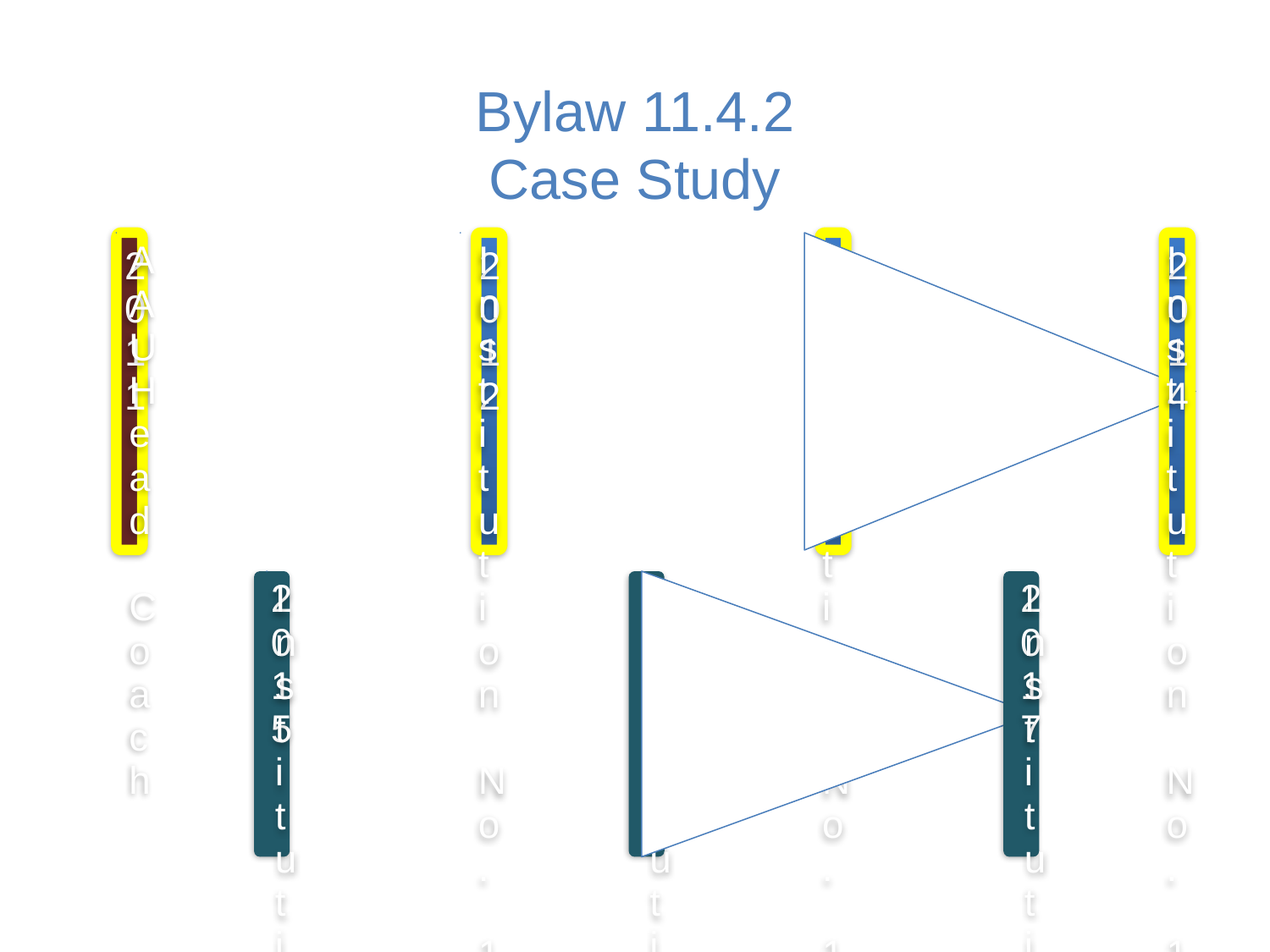

# Bylaw 11.4.2 Case Study
Head Coach